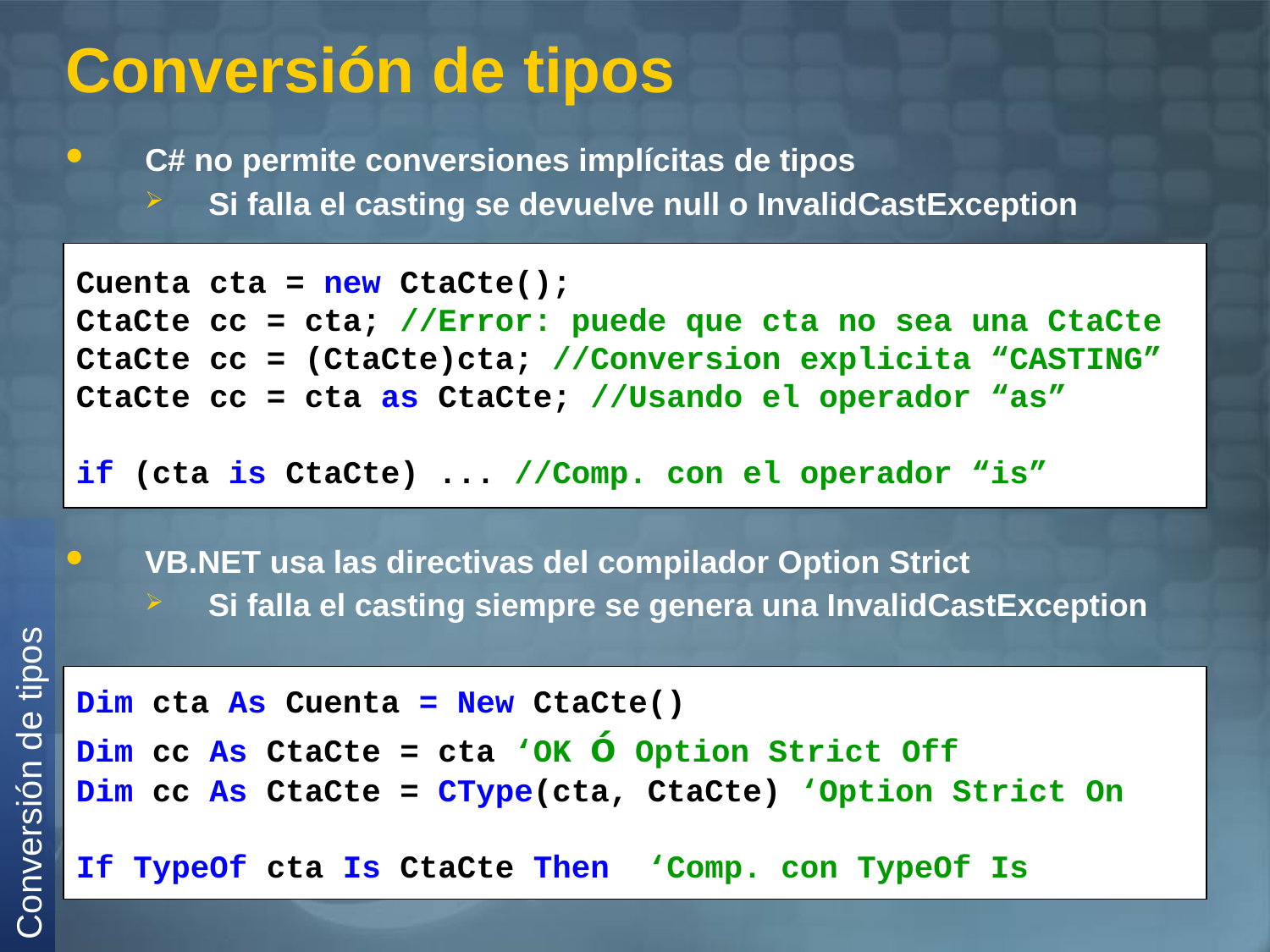

# Conversión de tipos
C# no permite conversiones implícitas de tipos
Si falla el casting se devuelve null o InvalidCastException
Cuenta cta = new CtaCte();
CtaCte cc = cta; //Error: puede que cta no sea una CtaCte
CtaCte cc = (CtaCte)cta; //Conversion explicita “CASTING”
CtaCte cc = cta as CtaCte; //Usando el operador “as”

if (cta is CtaCte) ... //Comp. con el operador “is”
VB.NET usa las directivas del compilador Option Strict
Si falla el casting siempre se genera una InvalidCastException
Dim cta As Cuenta = New CtaCte()
Dim cc As CtaCte = cta ‘OK ó Option Strict Off
Dim cc As CtaCte = CType(cta, CtaCte) ‘Option Strict On

If TypeOf cta Is CtaCte Then  ‘Comp. con TypeOf Is
Conversión de tipos